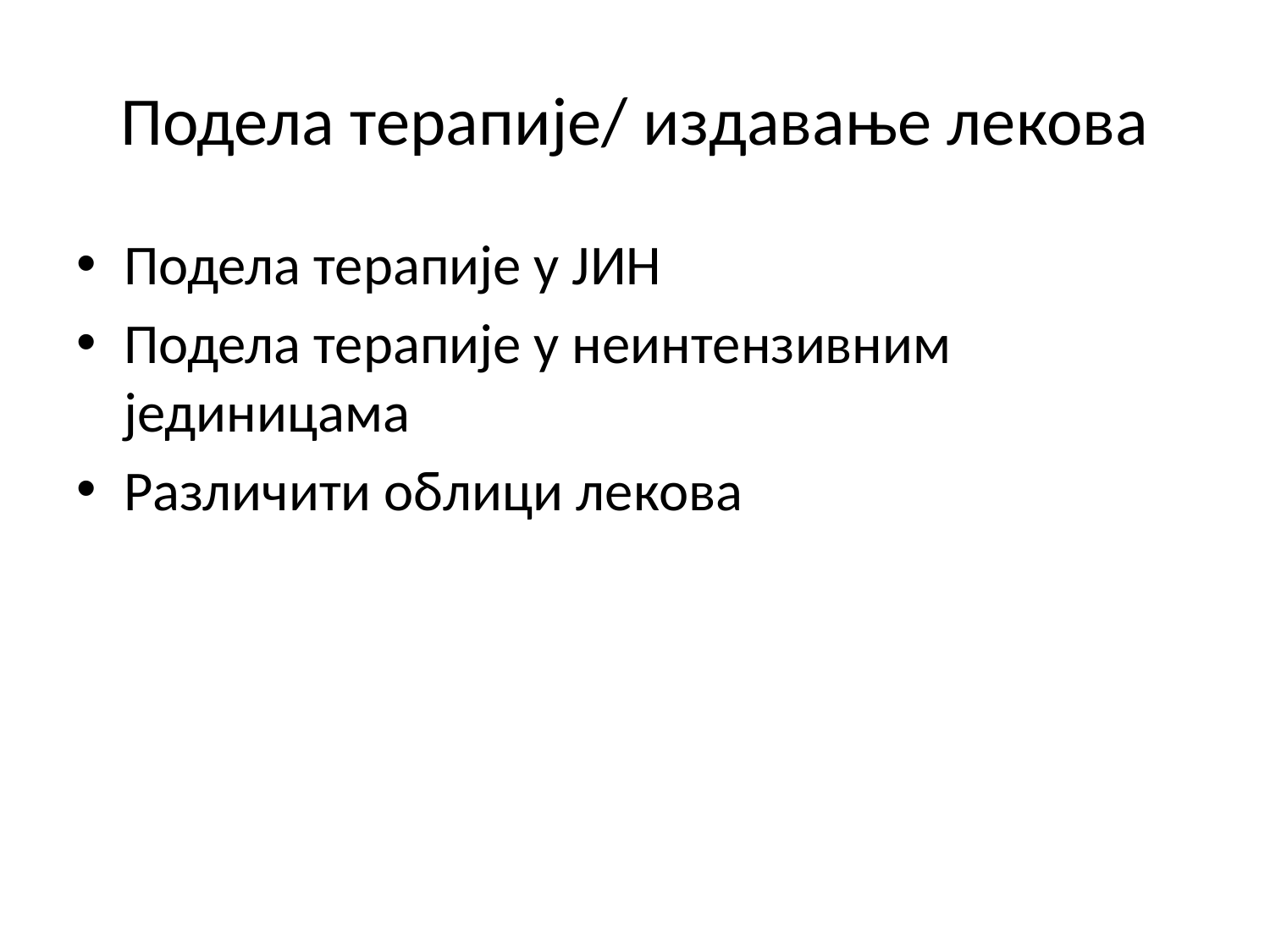

# Подела терапије/ издавање лекова
Подела терапије у ЈИН
Подела терапије у неинтензивним јединицама
Различити облици лекова